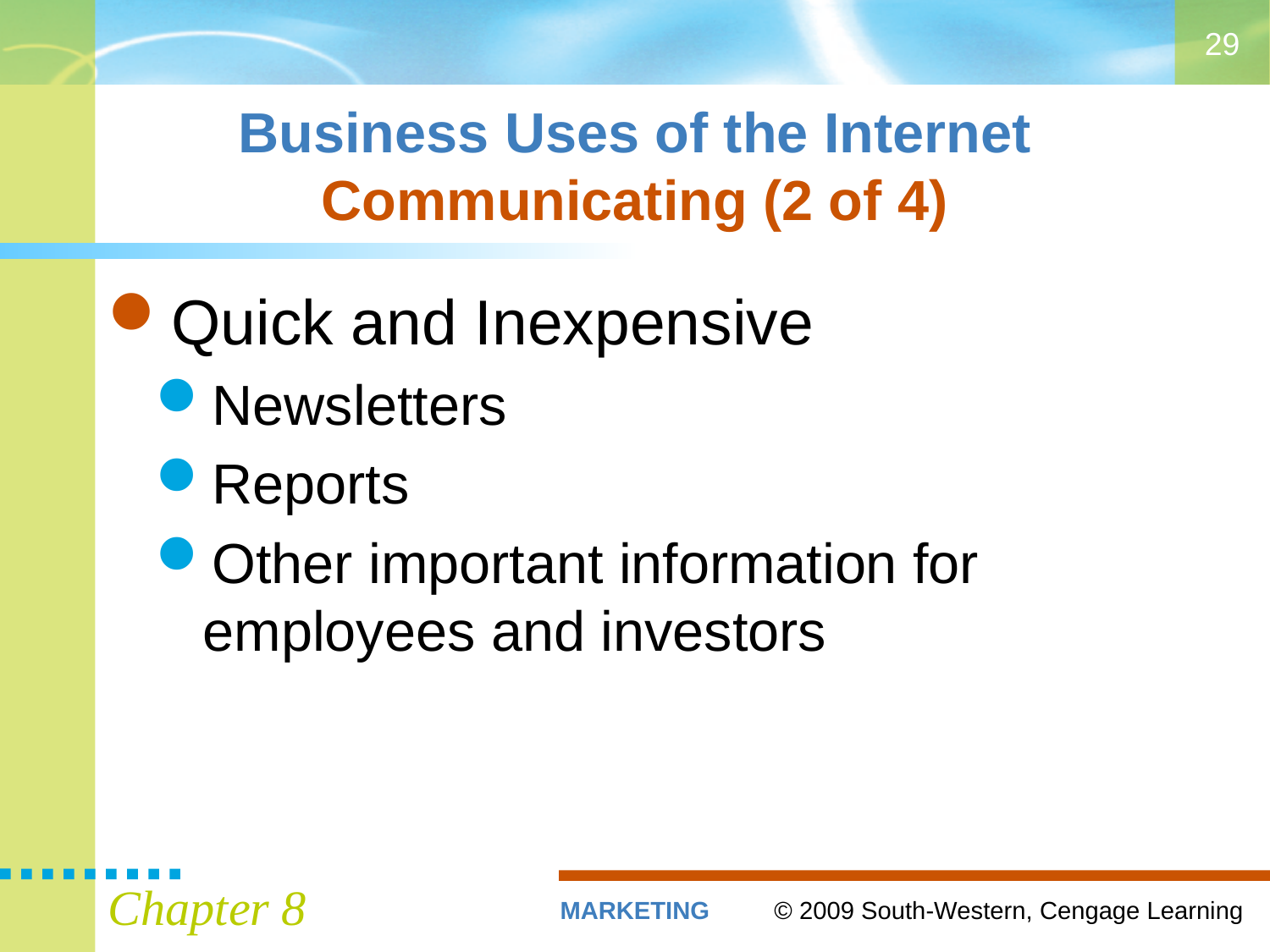

29
# Business Uses of the Internet Communicating (2 of 4)
Quick and Inexpensive
Newsletters
Reports
Other important information for employees and investors
Chapter 8